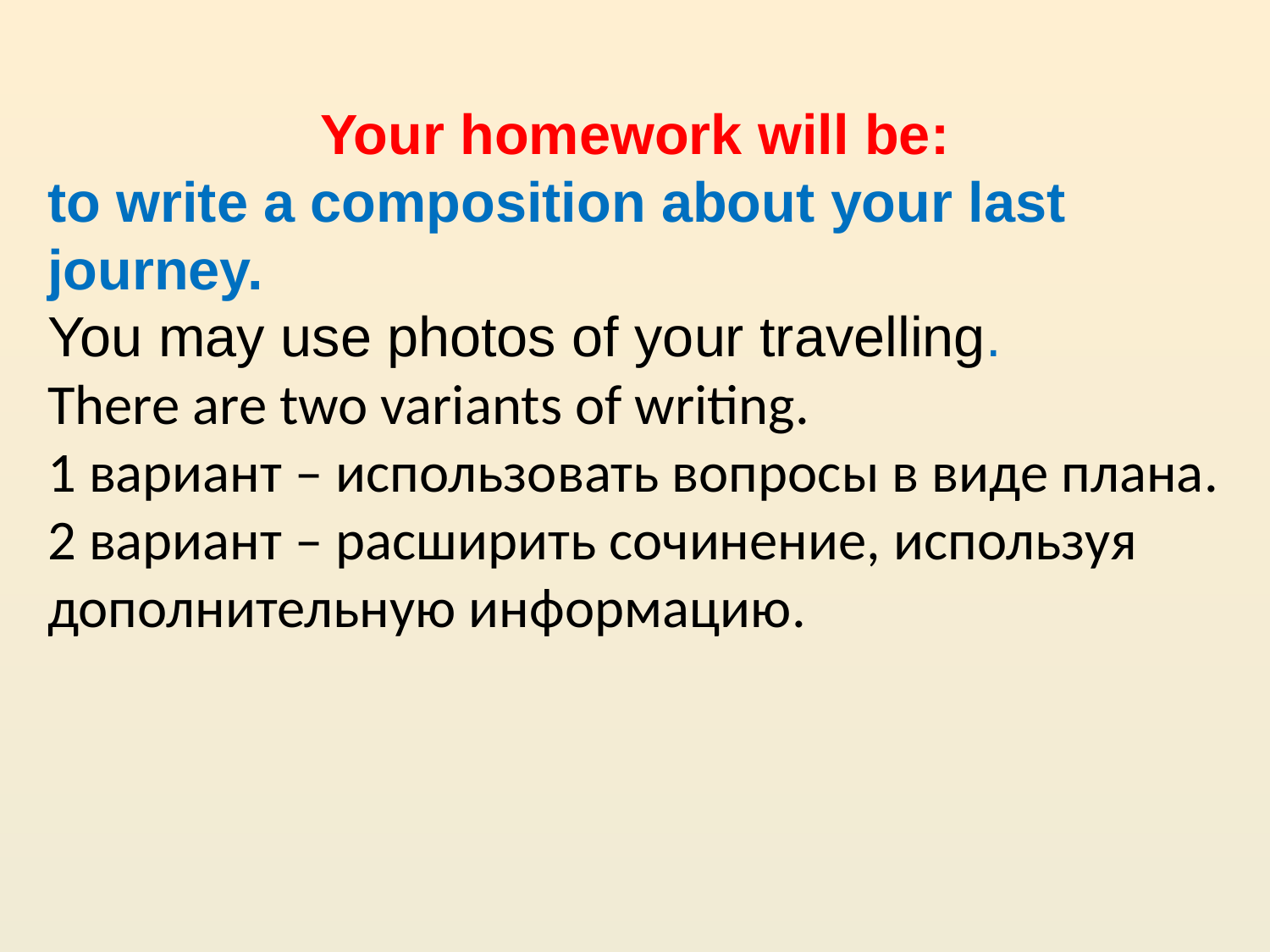

Your homework will be:
to write a composition about your last journey.
You may use photos of your travelling.
There are two variants of writing.
1 вариант – использовать вопросы в виде плана.
2 вариант – расширить сочинение, используя дополнительную информацию.